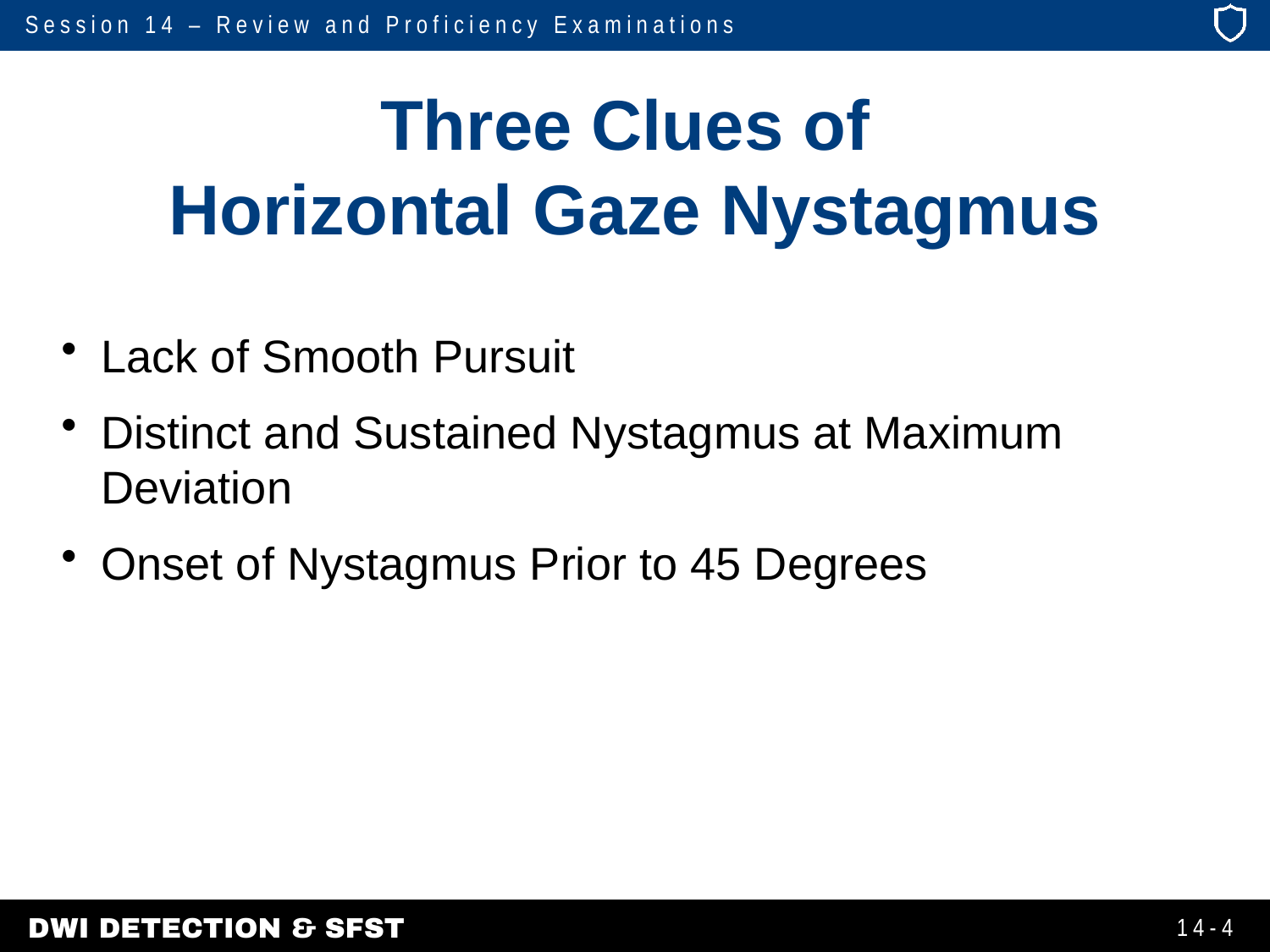

# Three Clues of Horizontal Gaze Nystagmus
Lack of Smooth Pursuit
Distinct and Sustained Nystagmus at Maximum Deviation
Onset of Nystagmus Prior to 45 Degrees
14-4